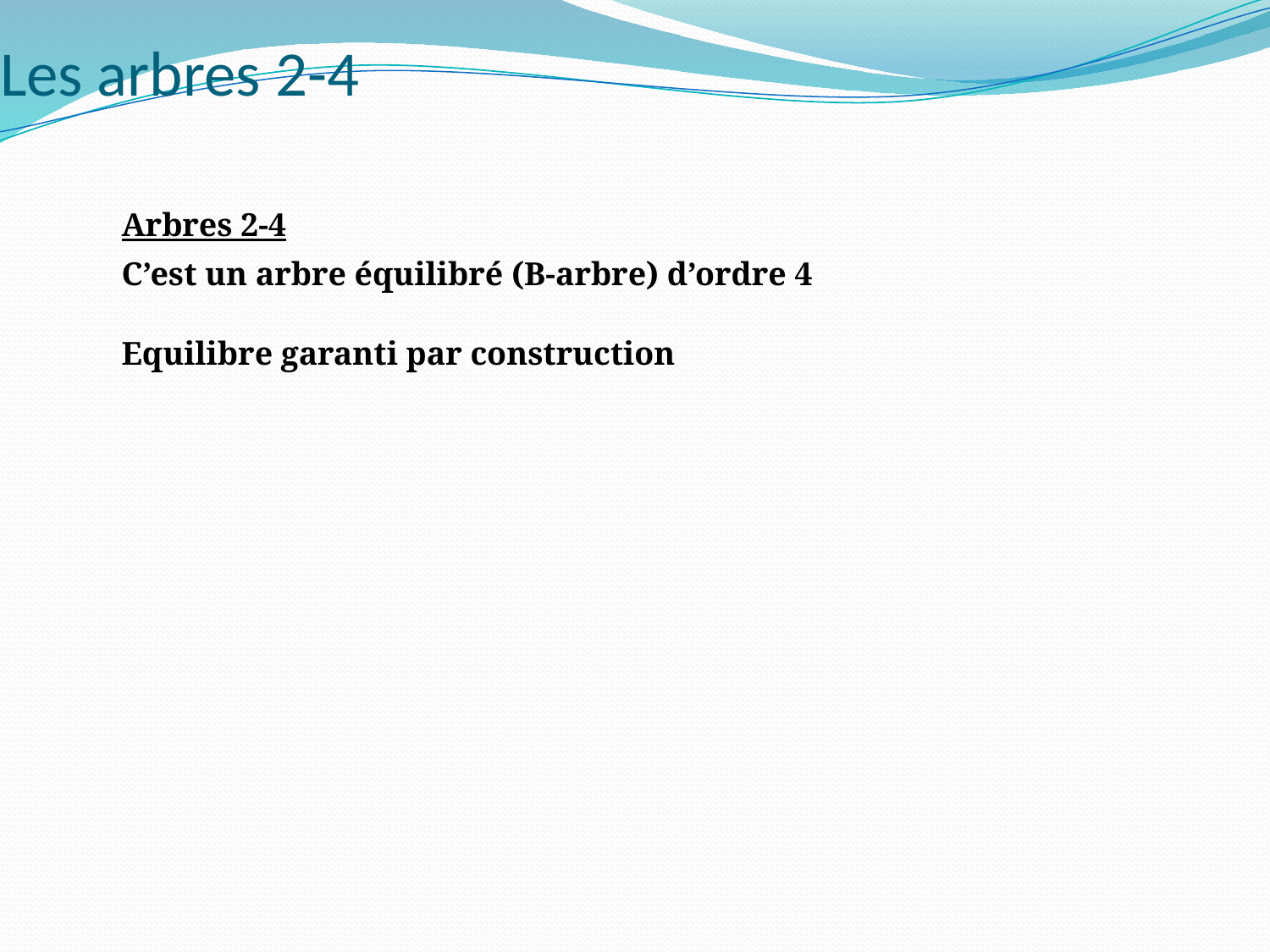

# Les arbres 2-4

Arbres 2-4
C’est un arbre équilibré (B-arbre) d’ordre 4
Equilibre garanti par construction